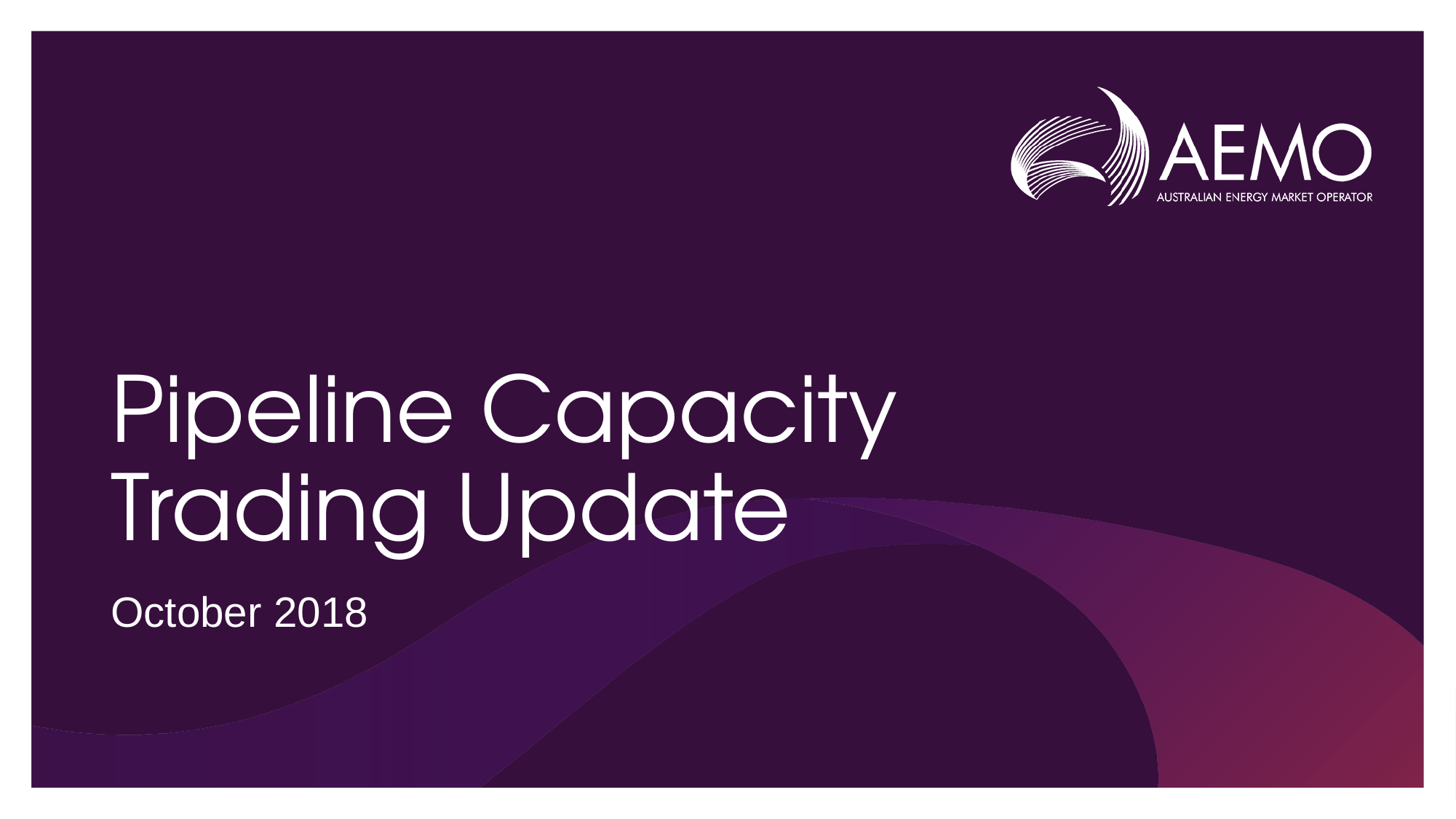

# Pipeline Capacity Trading Update
October 2018